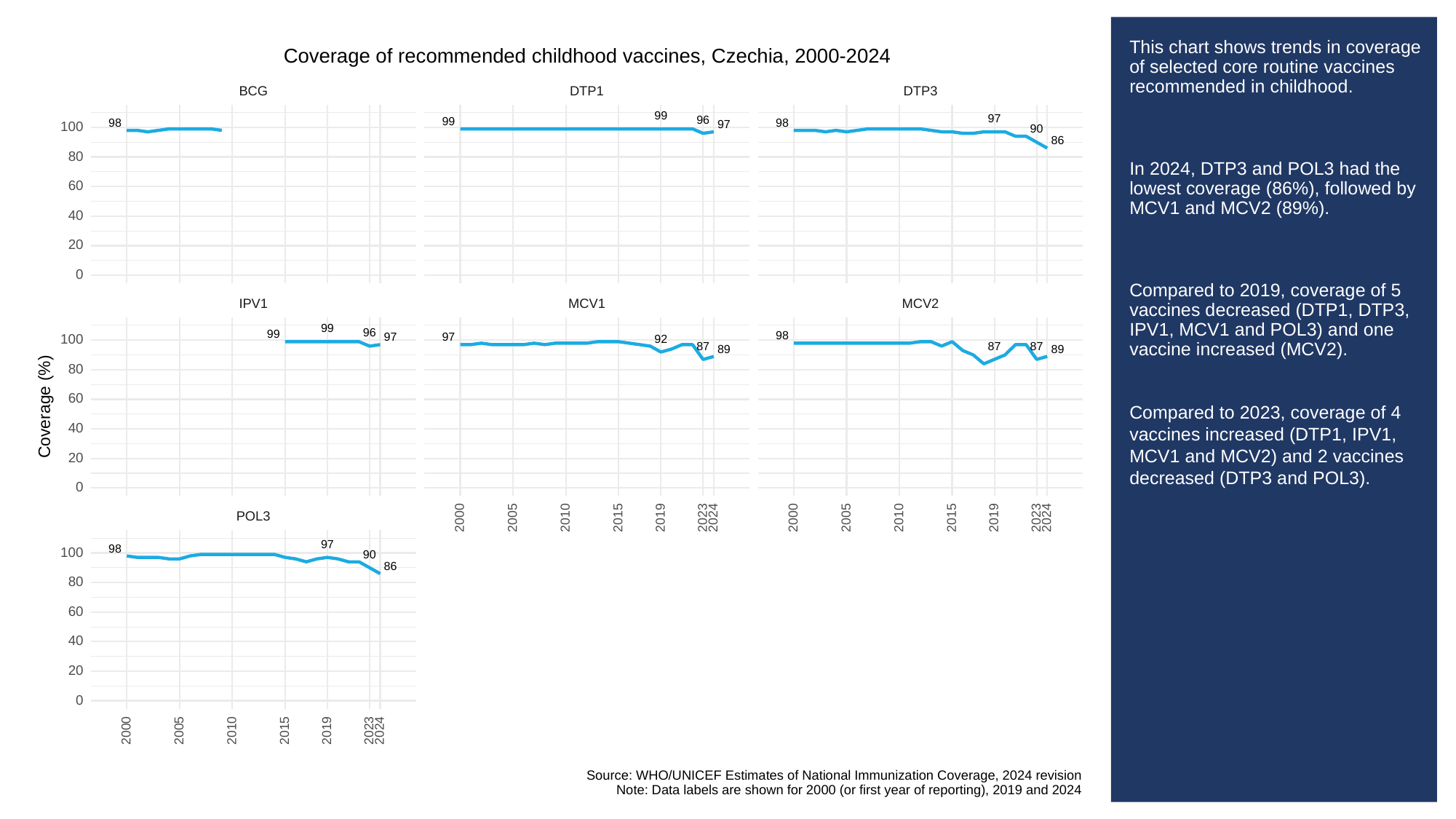

# This chart shows trends in coverage of selected core routine vaccines recommended in childhood.

In 2024, DTP3 and POL3 had the lowest coverage (86%), followed by MCV1 and MCV2 (89%).

Compared to 2019, coverage of 5 vaccines decreased (DTP1, DTP3, IPV1, MCV1 and POL3) and one vaccine increased (MCV2).

Compared to 2023, coverage of 4 vaccines increased (DTP1, IPV1, MCV1 and MCV2) and 2 vaccines decreased (DTP3 and POL3).

Coverage of recommended childhood vaccines, Czechia, 2000-2024
BCG
DTP3
DTP1

99

97
96
99
98
98
97
100
90

86

80

60

40

20

0

MCV1
MCV2
IPV1

99

96
99
98
97
97
100
92

87
87
87
89
89

80

60
Coverage (%)

40

20

0

POL3
2023
2023
2000
2005
2010
2015
2019
2024
2000
2005
2010
2015
2019
2024

97
98
100
90

86

80

60

40

20

0

2023
2000
2005
2010
2015
2019
2024
Source: WHO/UNICEF Estimates of National Immunization Coverage, 2024 revision
Note: Data labels are shown for 2000 (or first year of reporting), 2019 and 2024